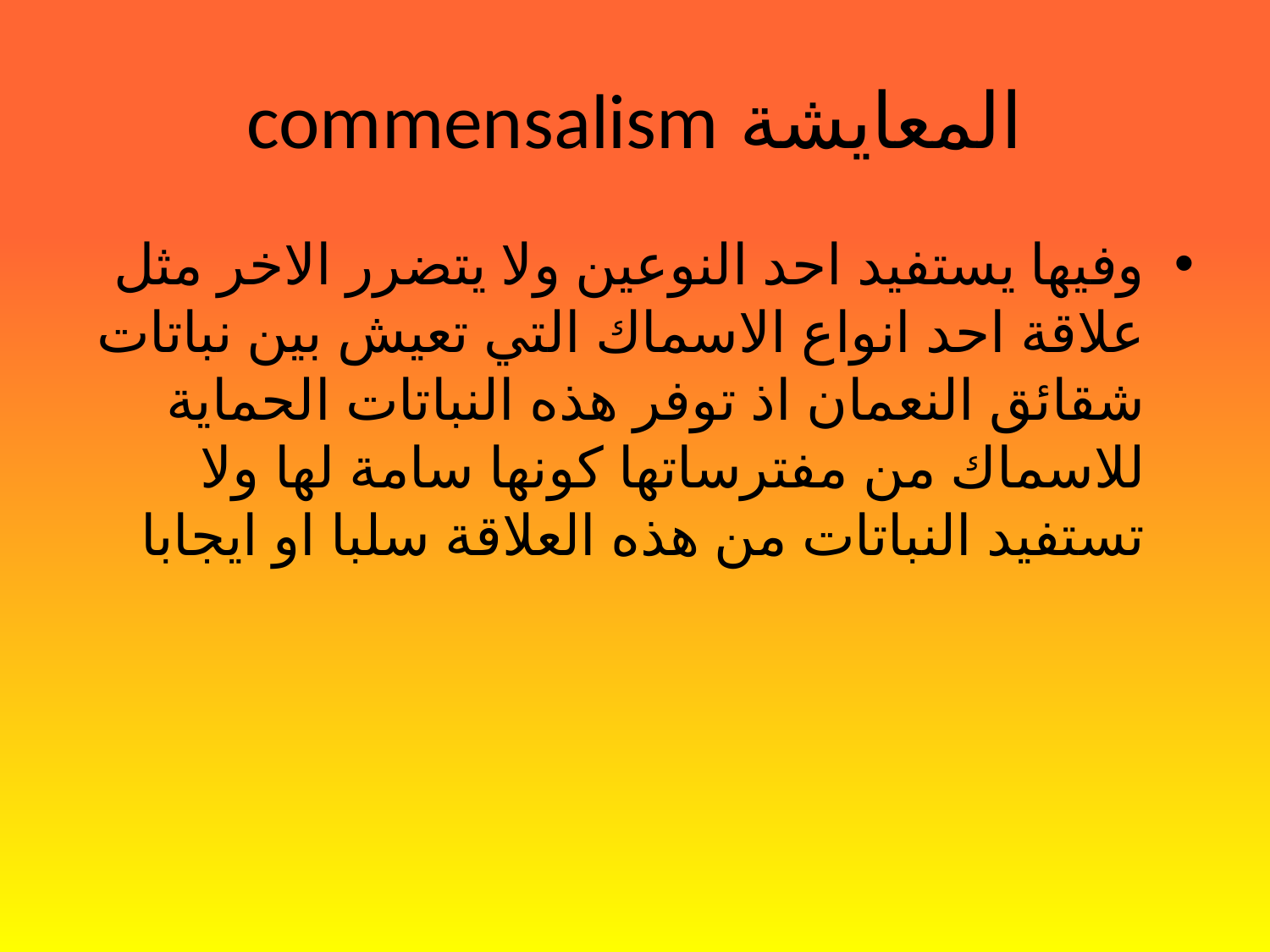

# المعايشة commensalism
وفيها يستفيد احد النوعين ولا يتضرر الاخر مثل علاقة احد انواع الاسماك التي تعيش بين نباتات شقائق النعمان اذ توفر هذه النباتات الحماية للاسماك من مفترساتها كونها سامة لها ولا تستفيد النباتات من هذه العلاقة سلبا او ايجابا